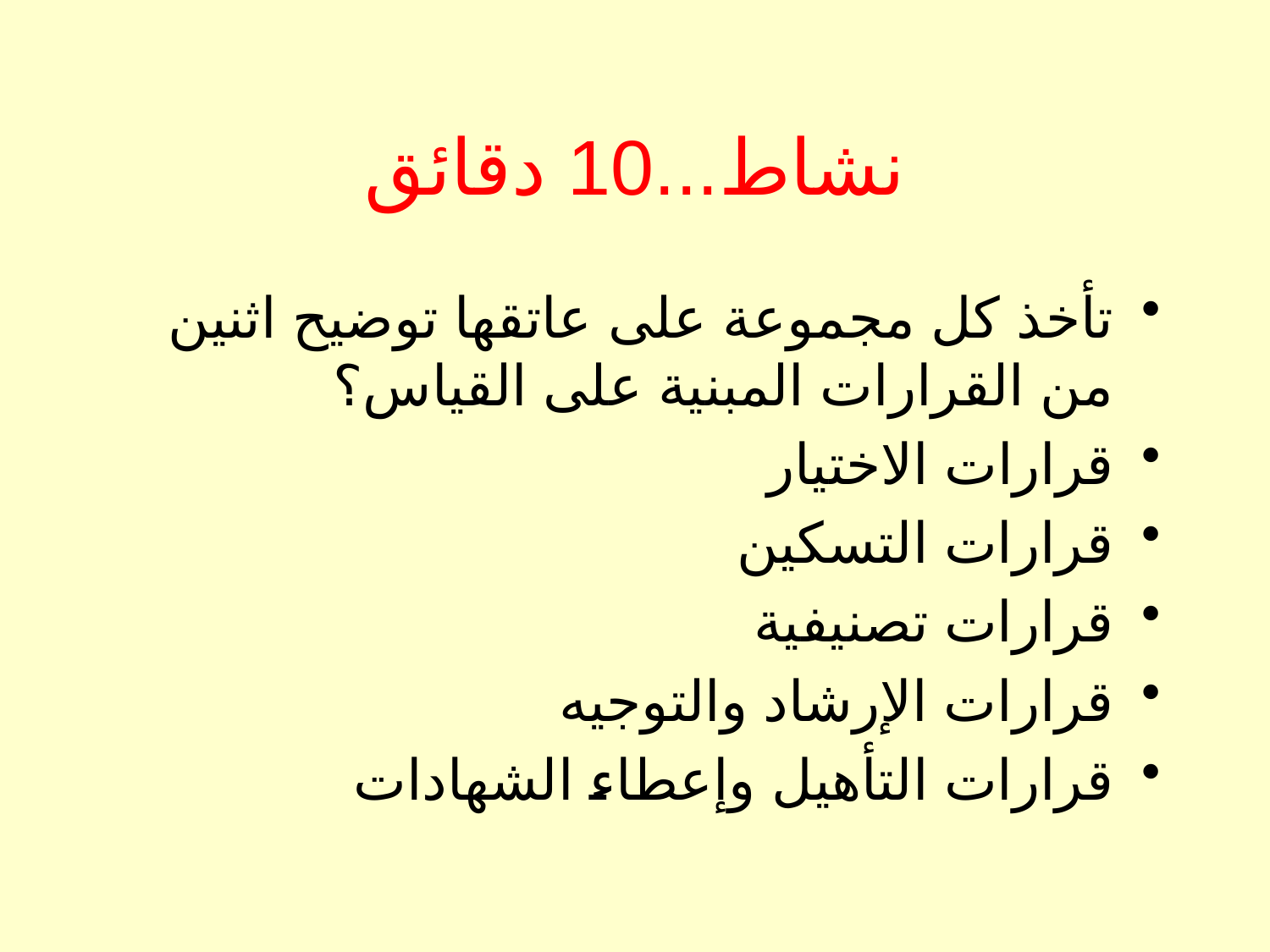

# نشاط...10 دقائق
تأخذ كل مجموعة على عاتقها توضيح اثنين من القرارات المبنية على القياس؟
قرارات الاختيار
قرارات التسكين
قرارات تصنيفية
قرارات الإرشاد والتوجيه
قرارات التأهيل وإعطاء الشهادات